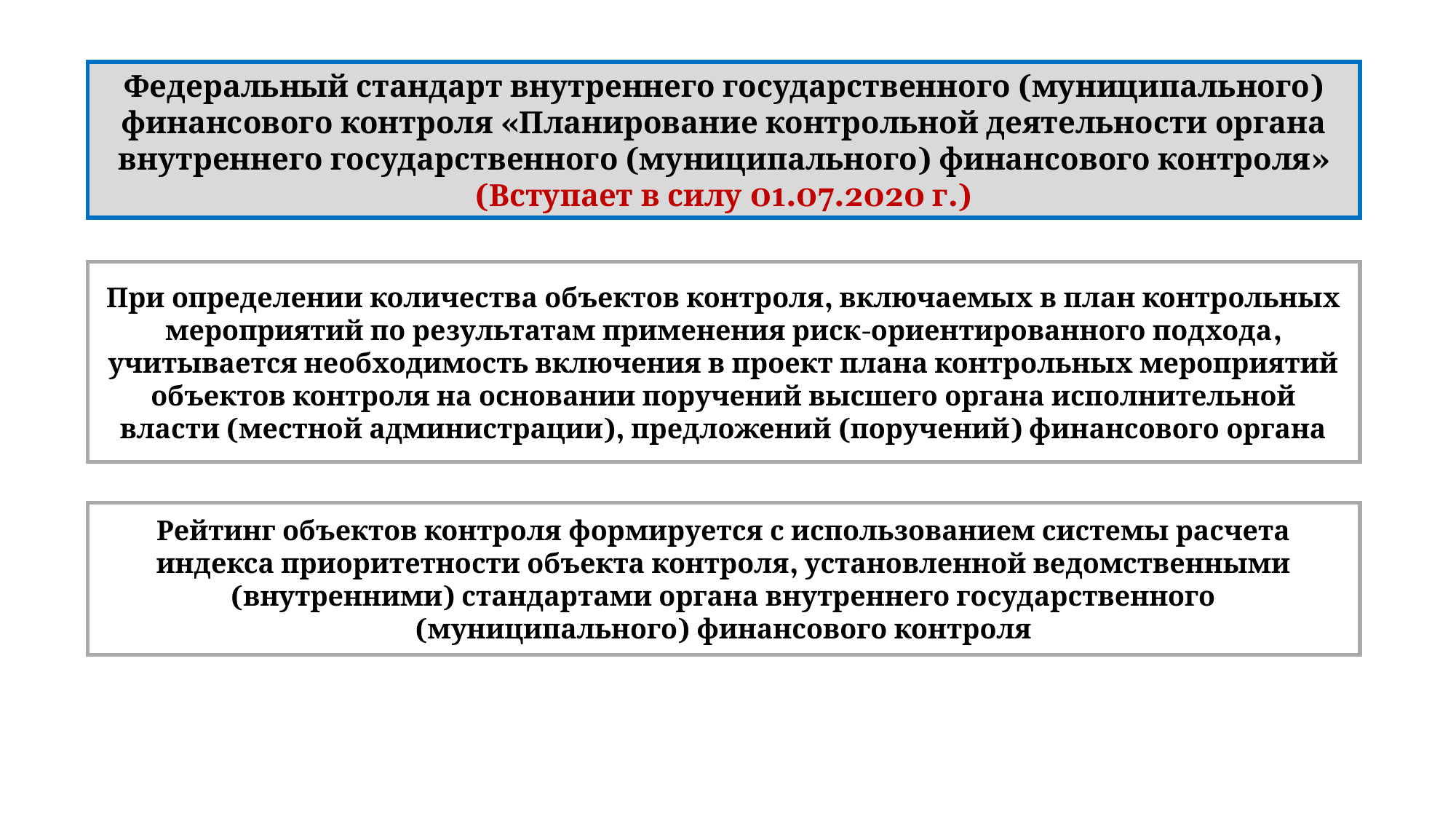

Федеральный стандарт внутреннего государственного (муниципального) финансового контроля «Планирование контрольной деятельности органа внутреннего государственного (муниципального) финансового контроля» (Вступает в силу 01.07.2020 г.)
При определении количества объектов контроля, включаемых в план контрольных мероприятий по результатам применения риск-ориентированного подхода, учитывается необходимость включения в проект плана контрольных мероприятий объектов контроля на основании поручений высшего органа исполнительной власти (местной администрации), предложений (поручений) финансового органа
Рейтинг объектов контроля формируется с использованием системы расчета индекса приоритетности объекта контроля, установленной ведомственными (внутренними) стандартами органа внутреннего государственного (муниципального) финансового контроля